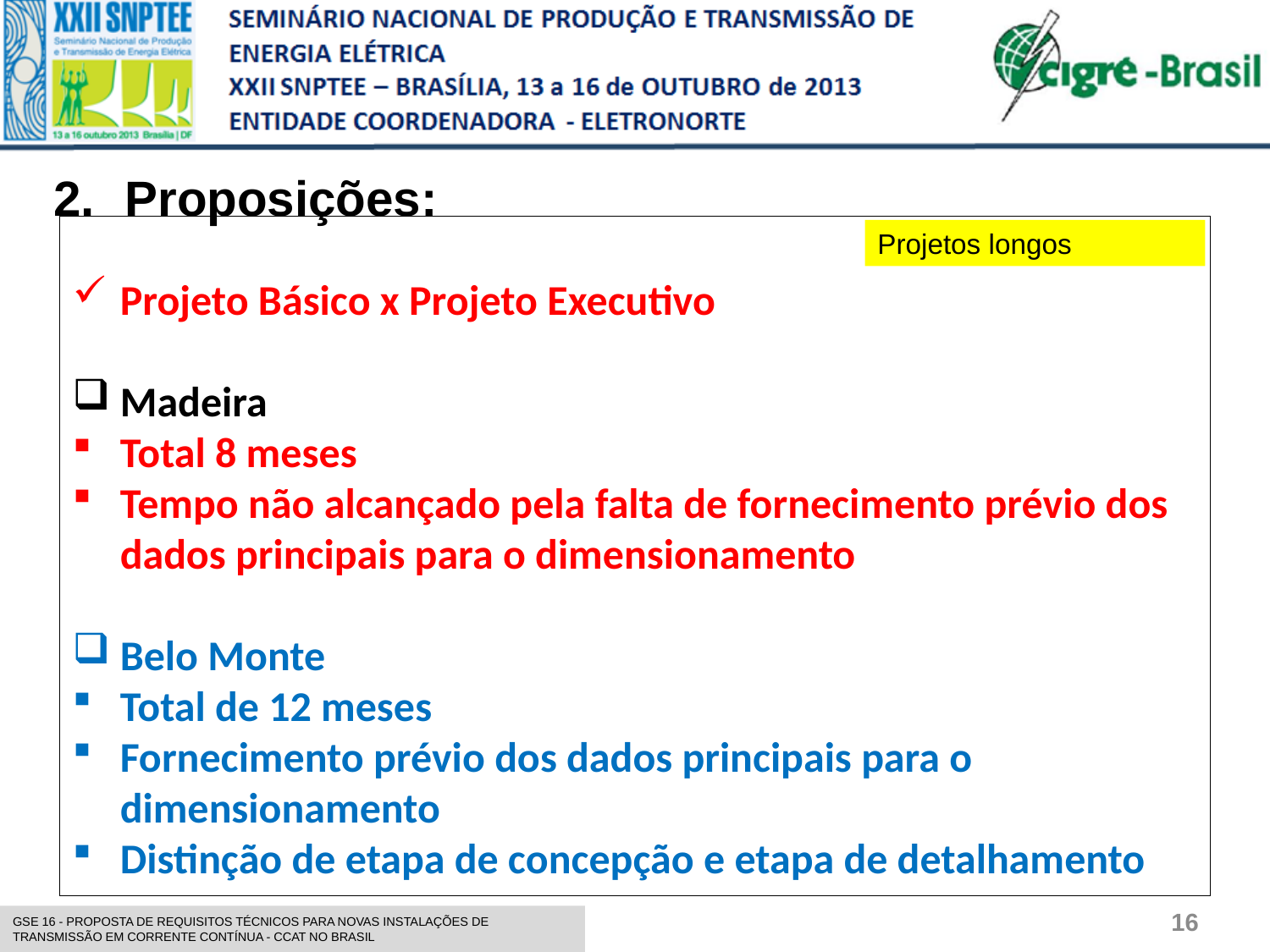

Proposições:

Projeto Básico x Projeto Executivo

Madeira
Total 8 meses
Tempo não alcançado pela falta de fornecimento prévio dos dados principais para o dimensionamento

Belo Monte
Total de 12 meses
Fornecimento prévio dos dados principais para o dimensionamento
Distinção de etapa de concepção e etapa de detalhamento
Projetos longos
16